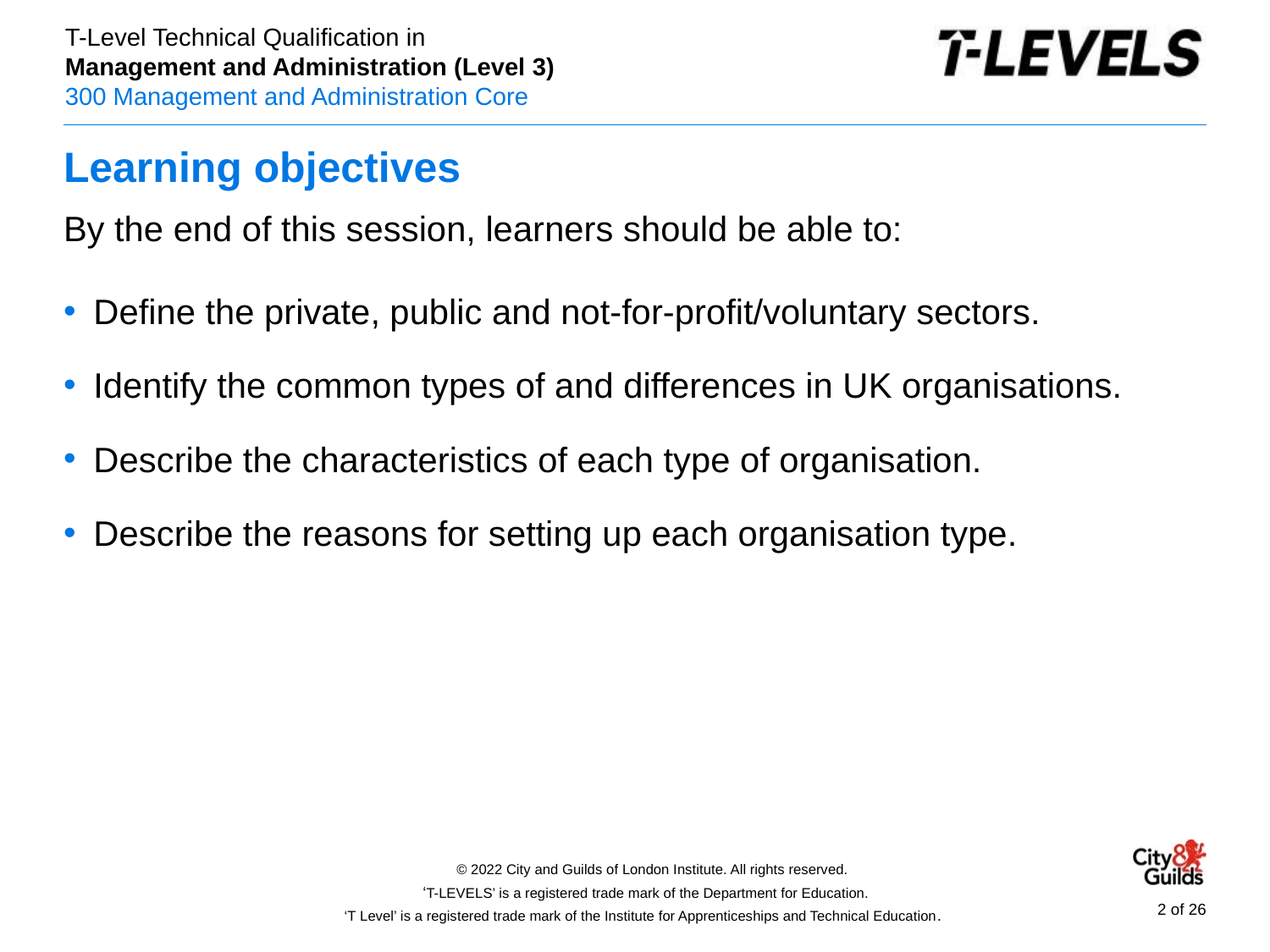

# Learning objectives
By the end of this session, learners should be able to:
Define the private, public and not-for-profit/voluntary sectors.
Identify the common types of and differences in UK organisations.
Describe the characteristics of each type of organisation.
Describe the reasons for setting up each organisation type.
 ‘T-LEVELS’ is a registered trade mark of the Department for Education.
 ‘T Level’ is a registered trade mark of the Institute for Apprenticeships and Technical Education.